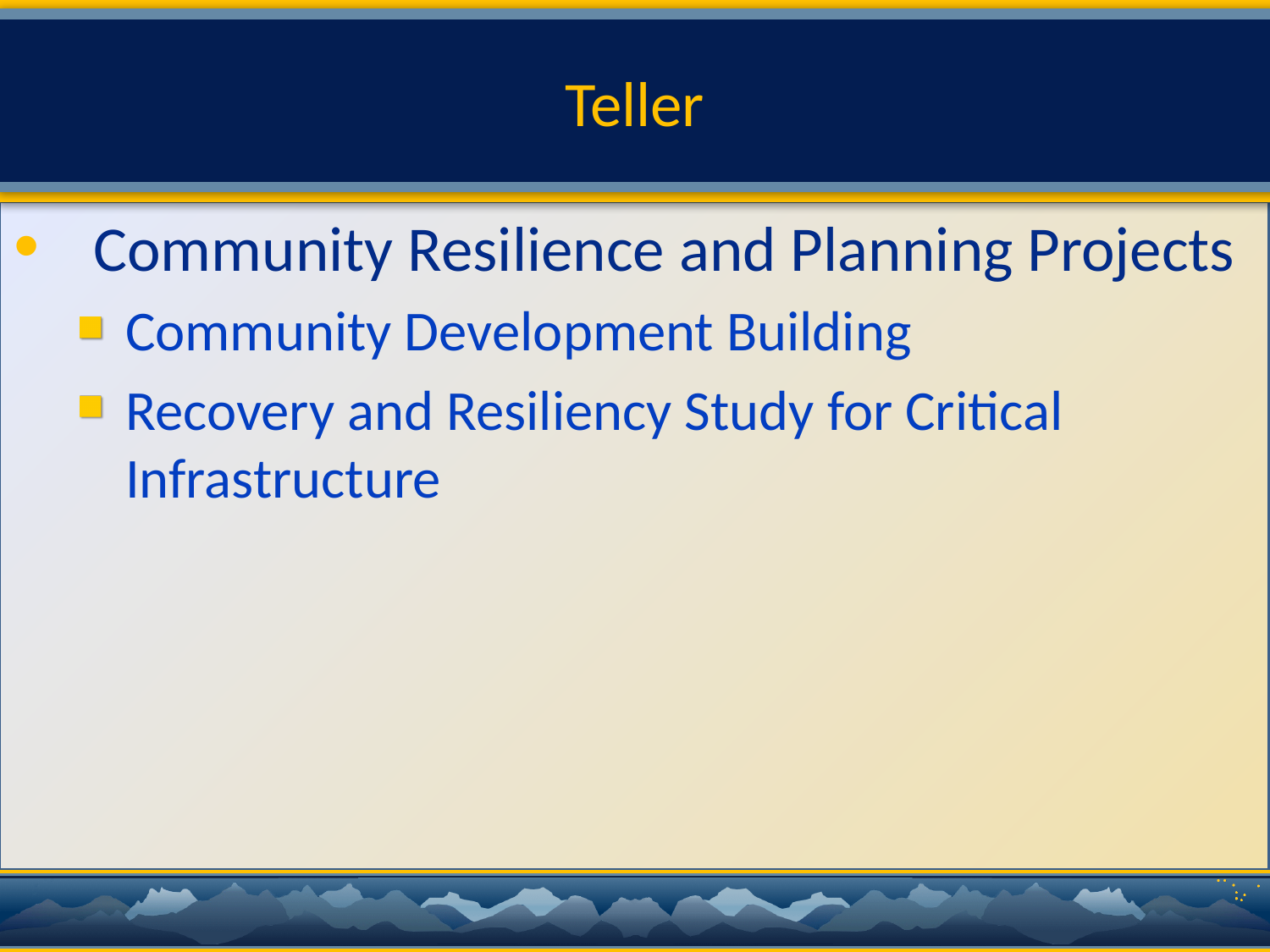

# Teller
Community Resilience and Planning Projects
Community Development Building
Recovery and Resiliency Study for Critical Infrastructure